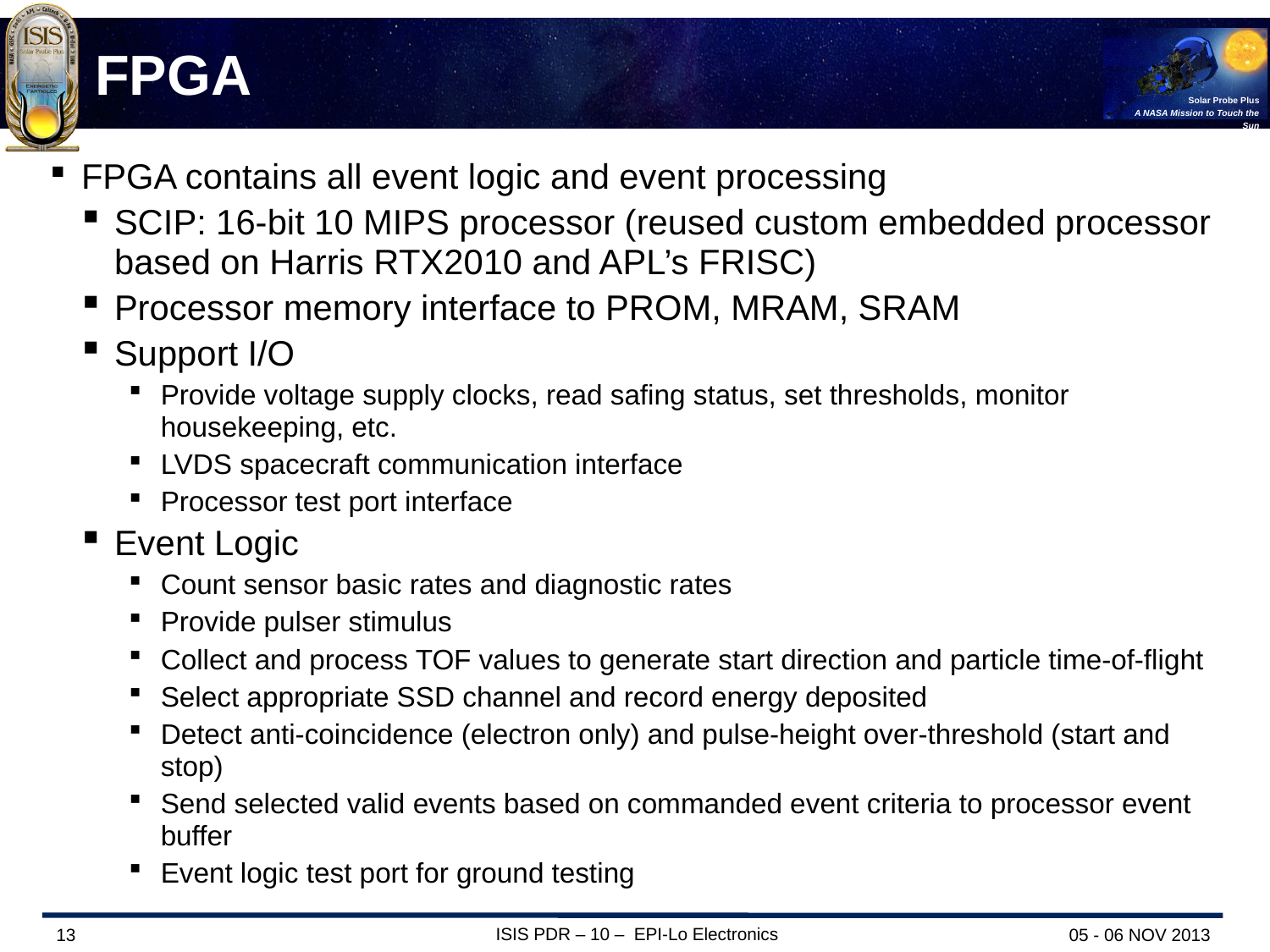

# FPGA
FPGA contains all event logic and event processing
SCIP: 16-bit 10 MIPS processor (reused custom embedded processor based on Harris RTX2010 and APL’s FRISC)
Processor memory interface to PROM, MRAM, SRAM
Support I/O
Provide voltage supply clocks, read safing status, set thresholds, monitor housekeeping, etc.
LVDS spacecraft communication interface
Processor test port interface
Event Logic
Count sensor basic rates and diagnostic rates
Provide pulser stimulus
Collect and process TOF values to generate start direction and particle time-of-flight
Select appropriate SSD channel and record energy deposited
Detect anti-coincidence (electron only) and pulse-height over-threshold (start and stop)
Send selected valid events based on commanded event criteria to processor event buffer
Event logic test port for ground testing